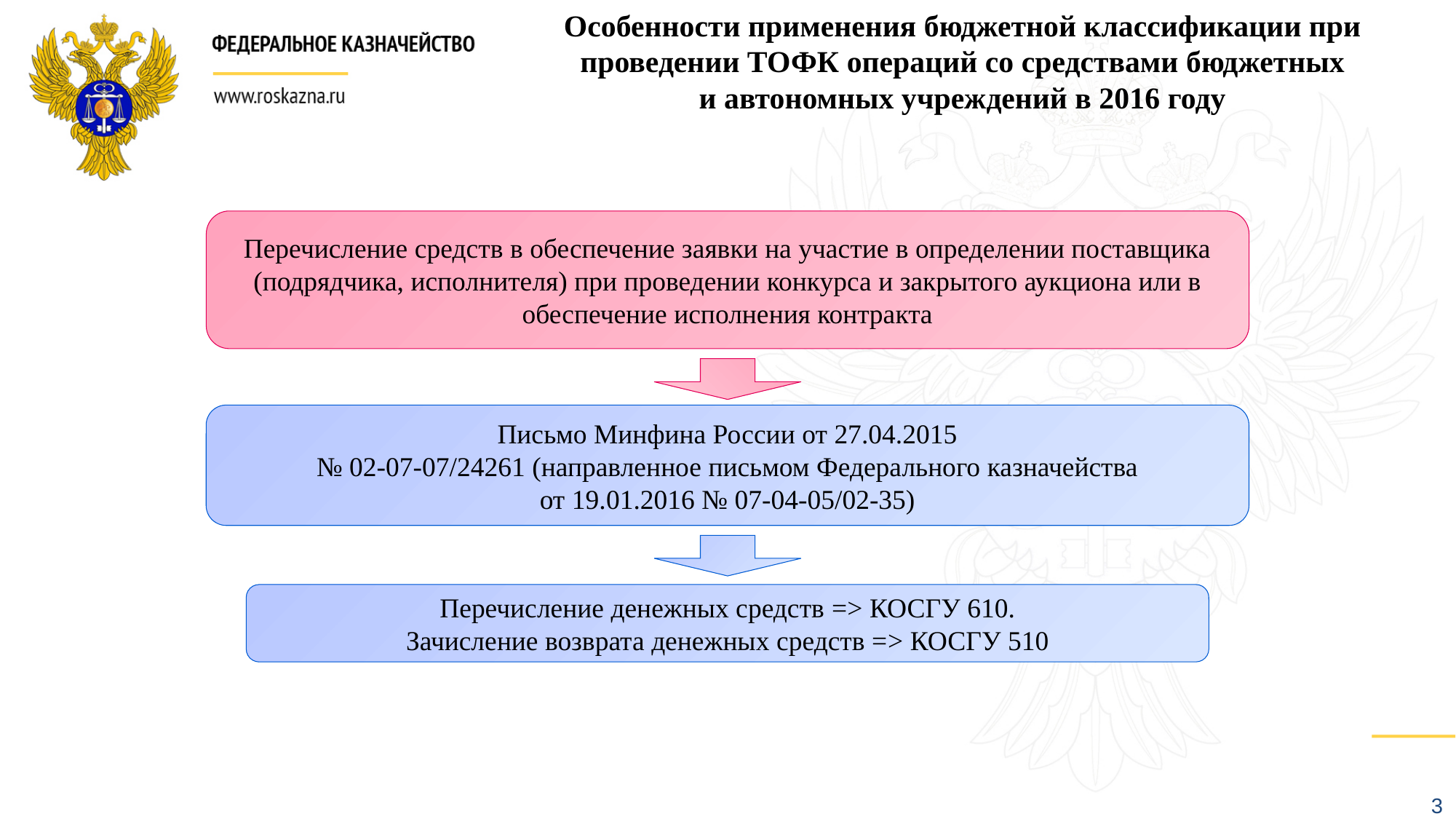

Особенности применения бюджетной классификации при
проведении ТОФК операций со средствами бюджетных
и автономных учреждений в 2016 году
Перечисление средств в обеспечение заявки на участие в определении поставщика (подрядчика, исполнителя) при проведении конкурса и закрытого аукциона или в обеспечение исполнения контракта

Письмо Минфина России от 27.04.2015
№ 02-07-07/24261 (направленное письмом Федерального казначейства
от 19.01.2016 № 07-04-05/02-35)

Перечисление денежных средств => КОСГУ 610.
Зачисление возврата денежных средств => КОСГУ 510
3